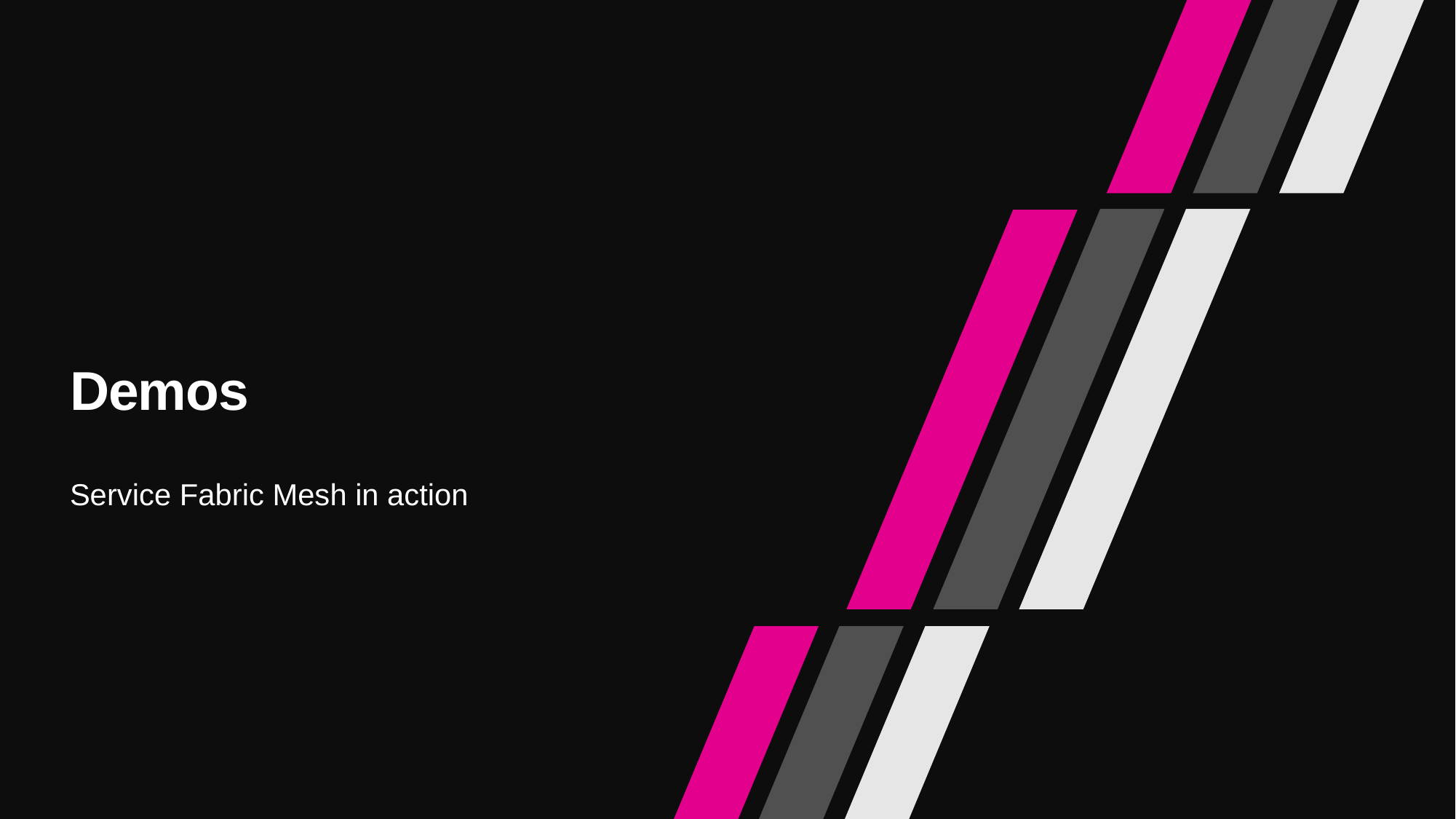

# Demos
Service Fabric Mesh in action